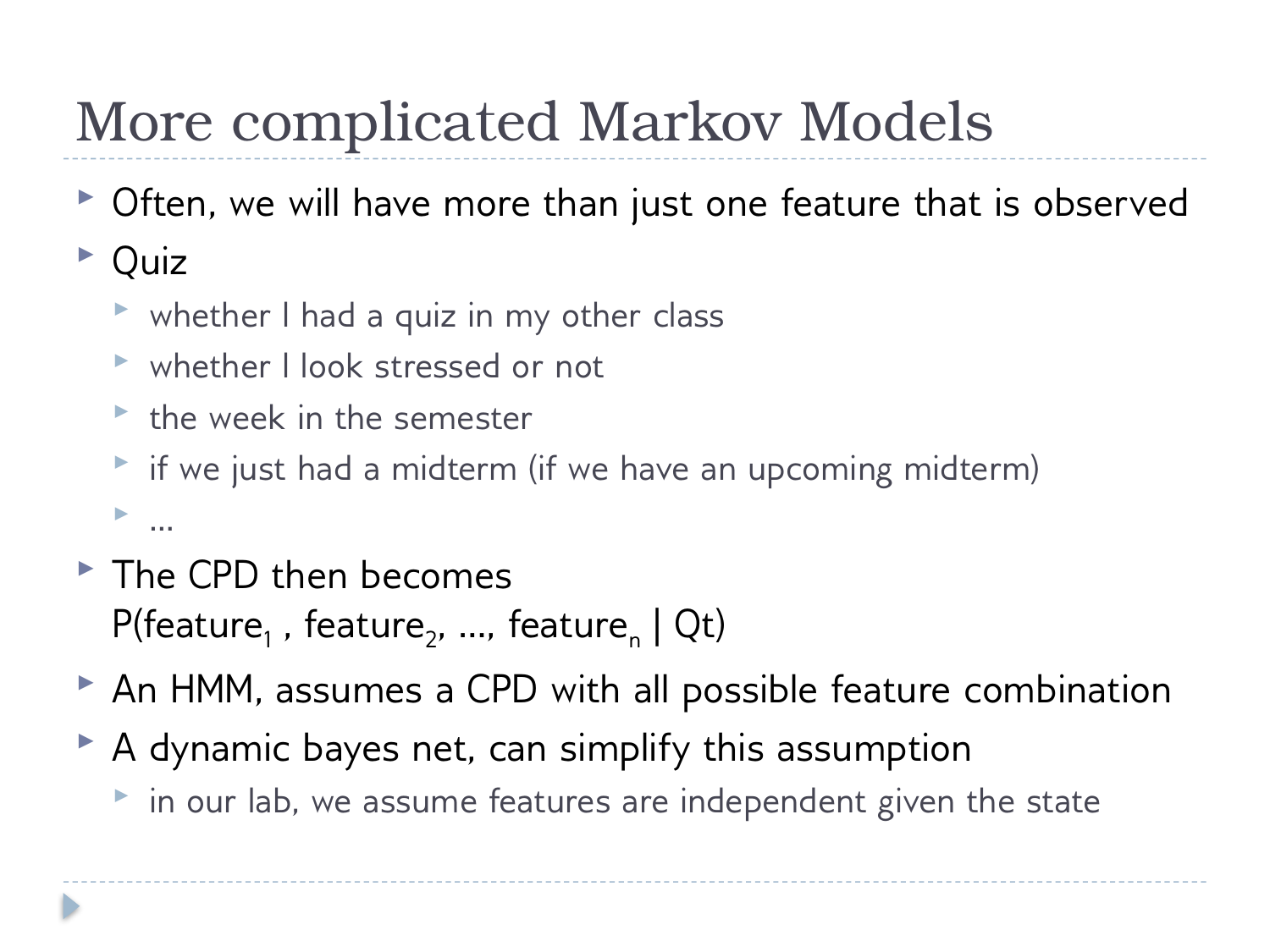

# More complicated Markov Models
Often, we will have more than just one feature that is observed
Quiz
whether I had a quiz in my other class
whether I look stressed or not
the week in the semester
if we just had a midterm (if we have an upcoming midterm)
…
The CPD then becomes
P(feature1 , feature2, …, featuren | Qt)
An HMM, assumes a CPD with all possible feature combination
A dynamic bayes net, can simplify this assumption
in our lab, we assume features are independent given the state